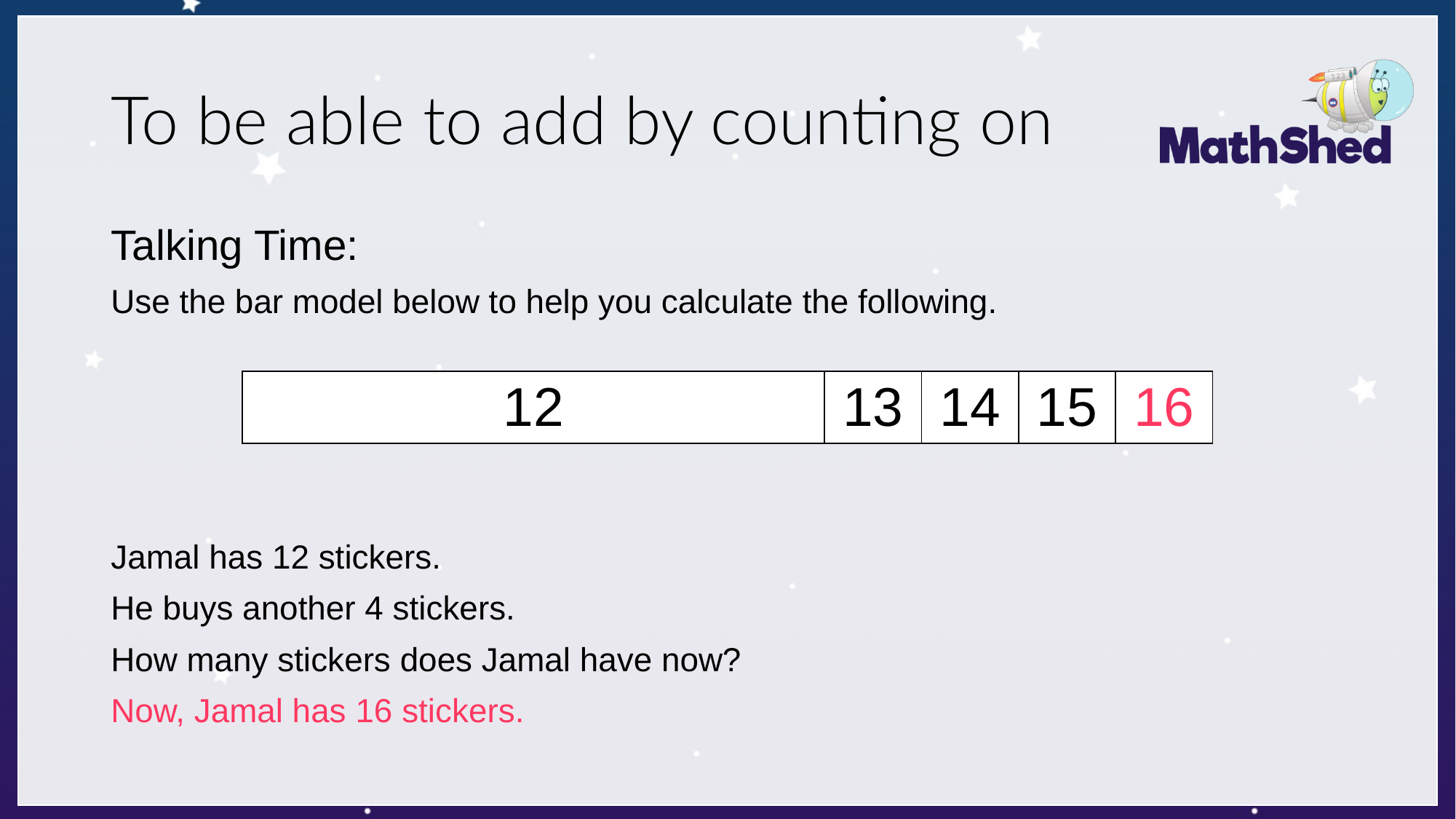

# To be able to add by counting on
Talking Time:
Use the bar model below to help you calculate the following.

Jamal has 12 stickers.
He buys another 4 stickers.
How many stickers does Jamal have now?
Now, Jamal has 16 stickers.

| 12 | 13 | 14 | 15 | 16 |
| --- | --- | --- | --- | --- |